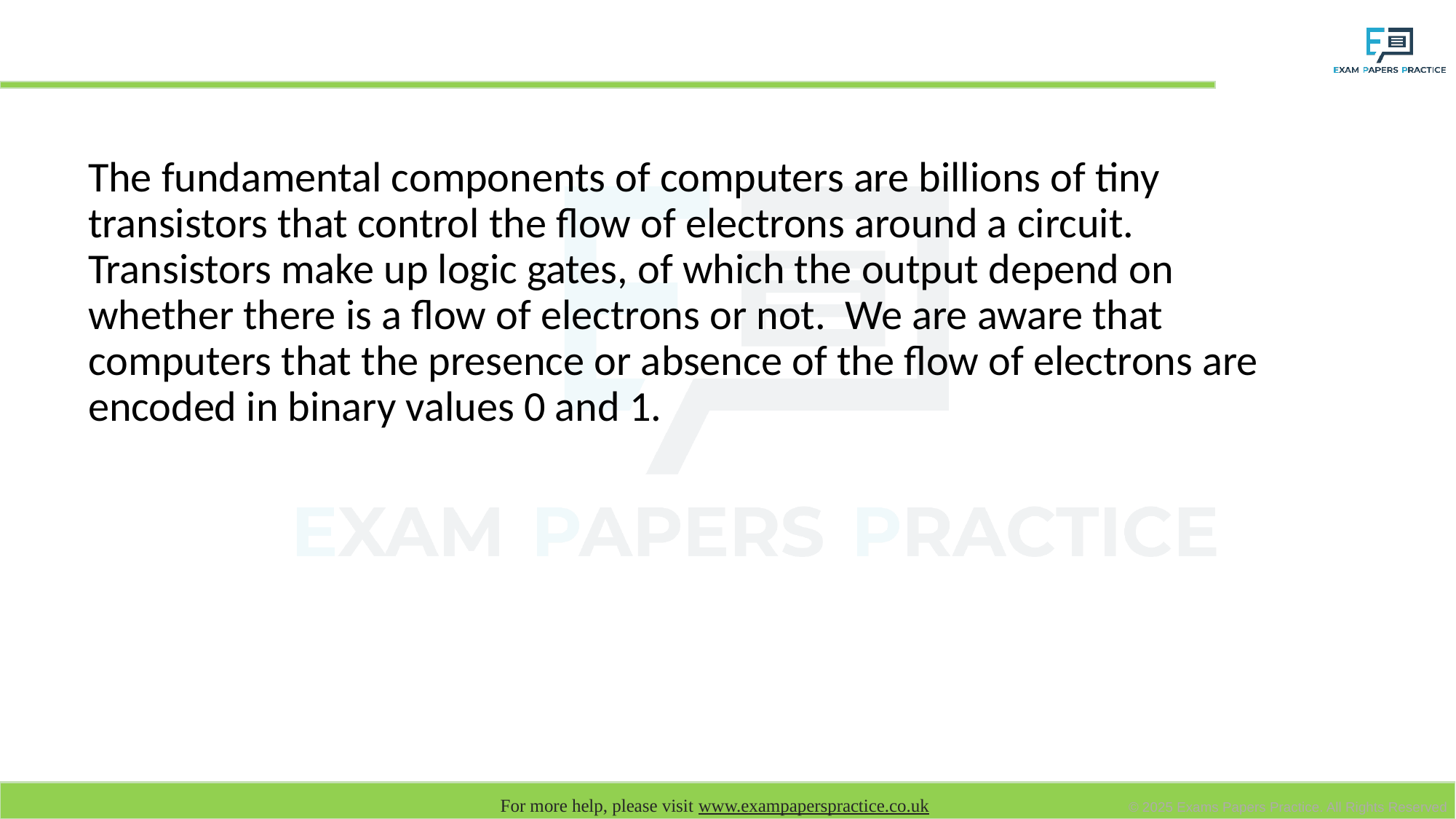

# Why Boolean logic
The fundamental components of computers are billions of tiny transistors that control the flow of electrons around a circuit.  Transistors make up logic gates, of which the output depend on whether there is a flow of electrons or not.  We are aware that computers that the presence or absence of the flow of electrons are encoded in binary values 0 and 1.